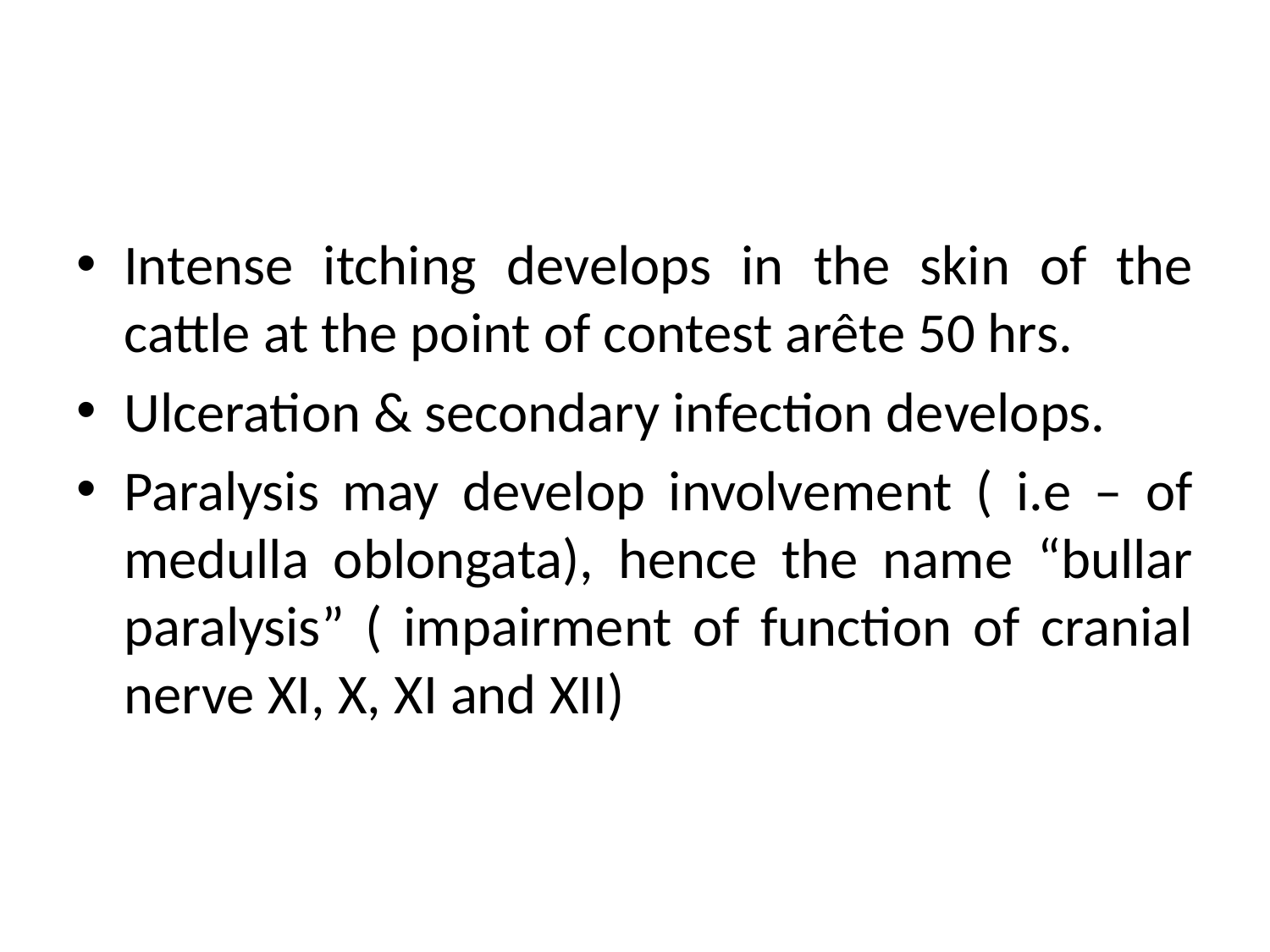

#
Intense itching develops in the skin of the cattle at the point of contest arête 50 hrs.
Ulceration & secondary infection develops.
Paralysis may develop involvement ( i.e – of medulla oblongata), hence the name “bullar paralysis” ( impairment of function of cranial nerve XI, X, XI and XII)